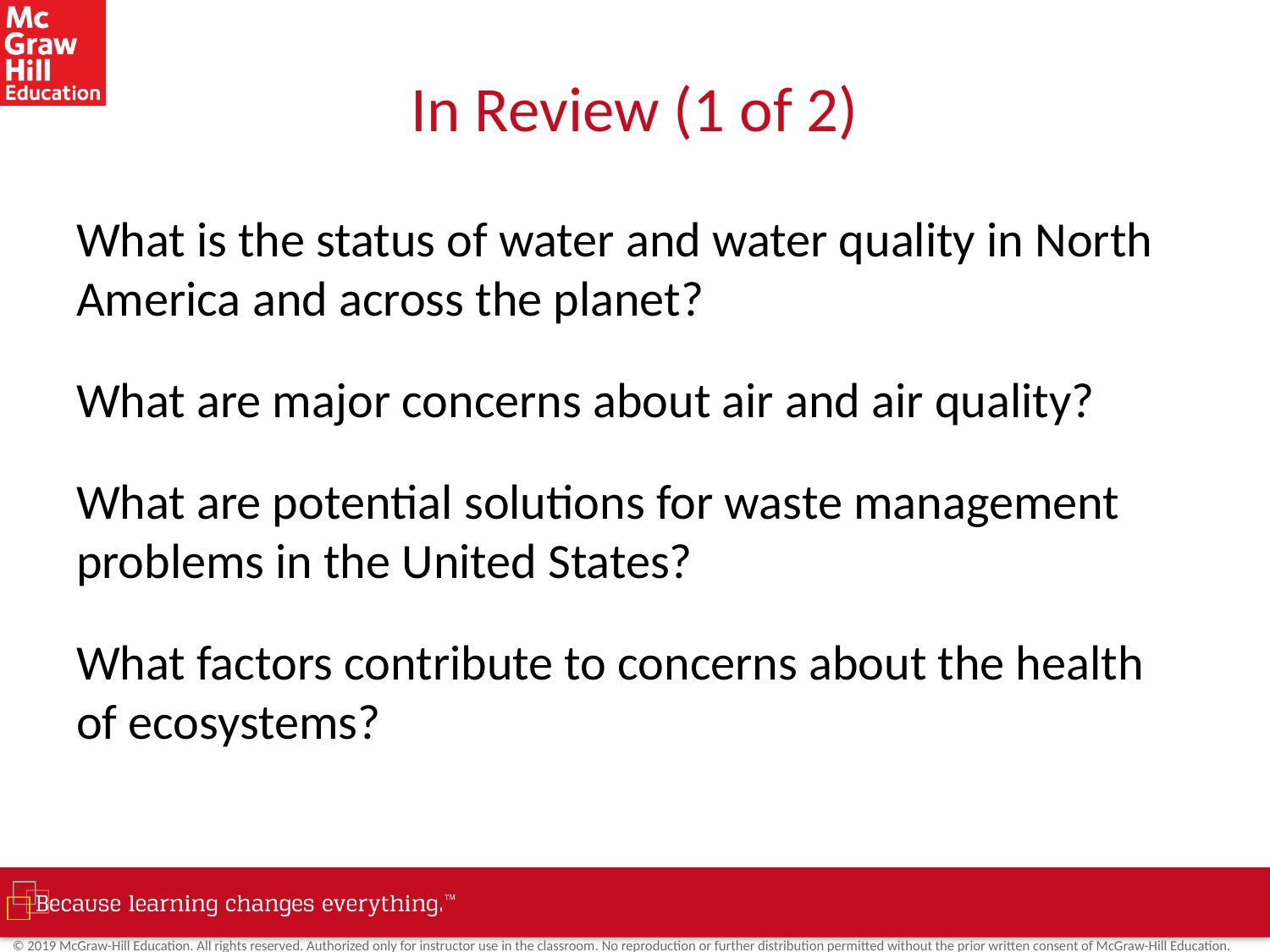

# In Review (1 of 2)
What is the status of water and water quality in North America and across the planet?
What are major concerns about air and air quality?
What are potential solutions for waste management problems in the United States?
What factors contribute to concerns about the health of ecosystems?